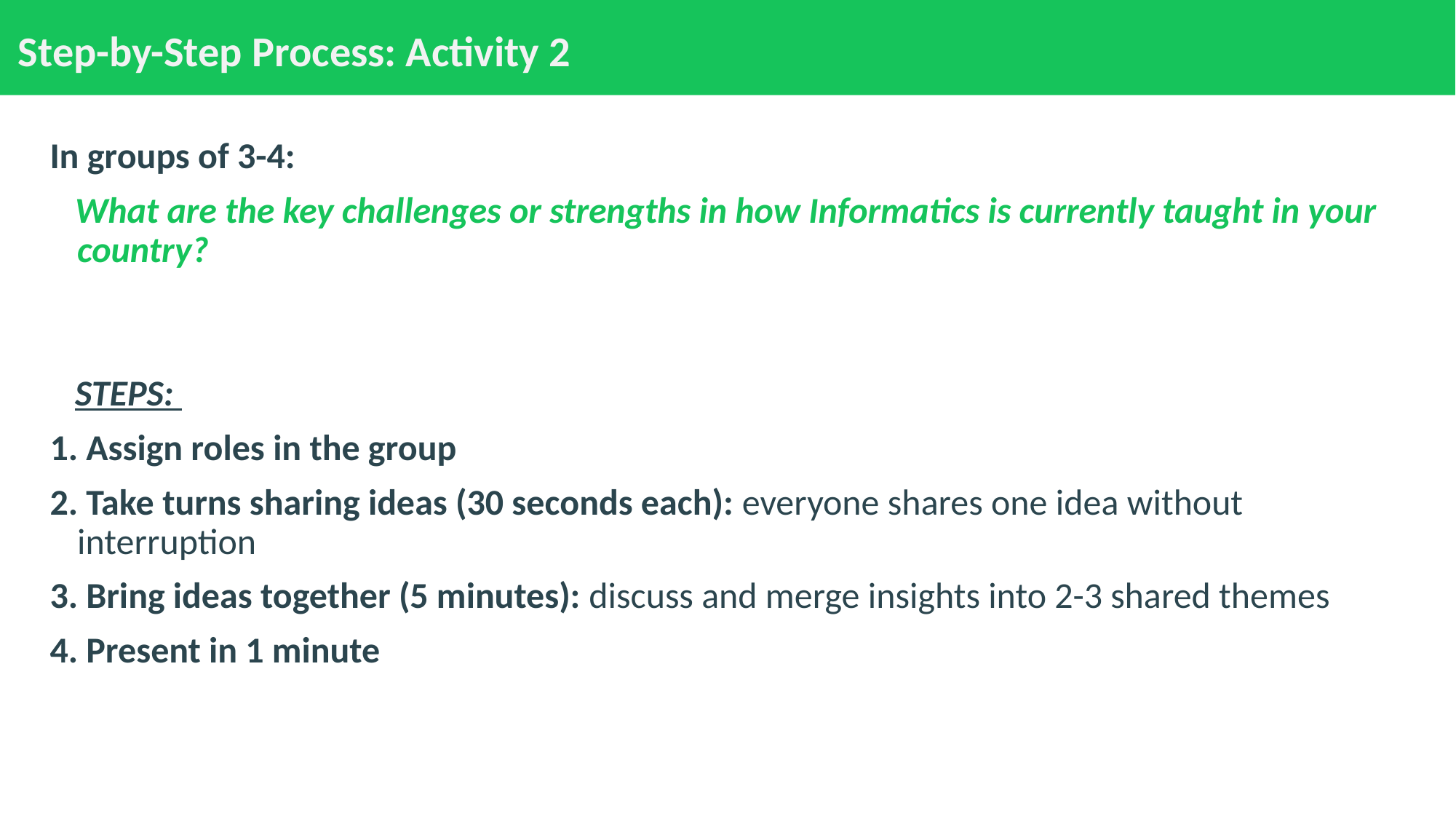

# Step-by-Step Process: Activity 2
In groups of 3-4:
What are the key challenges or strengths in how Informatics is currently taught in your country?

STEPS:
1. Assign roles in the group
2. Take turns sharing ideas (30 seconds each): everyone shares one idea without interruption
3. Bring ideas together (5 minutes): discuss and merge insights into 2-3 shared themes
4. Present in 1 minute